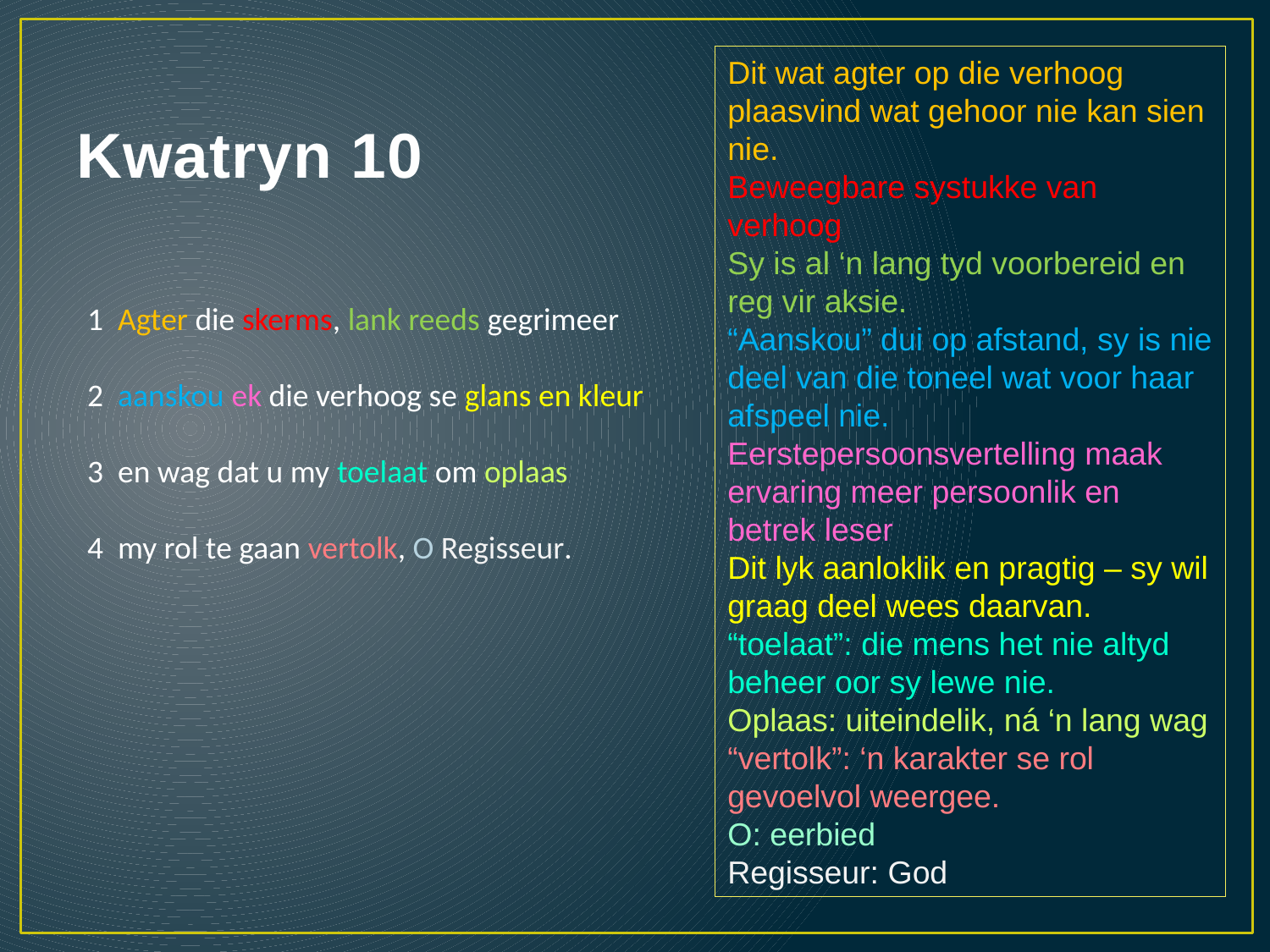

# Kwatryn 10
Dit wat agter op die verhoog plaasvind wat gehoor nie kan sien nie.
Beweegbare systukke van verhoog
Sy is al ‘n lang tyd voorbereid en reg vir aksie.
“Aanskou” dui op afstand, sy is nie deel van die toneel wat voor haar afspeel nie.
Eerstepersoonsvertelling maak ervaring meer persoonlik en betrek leser
Dit lyk aanloklik en pragtig – sy wil graag deel wees daarvan.
“toelaat”: die mens het nie altyd beheer oor sy lewe nie.
Oplaas: uiteindelik, ná ‘n lang wag
“vertolk”: ‘n karakter se rol gevoelvol weergee.
O: eerbied
Regisseur: God
1  Agter die skerms, lank reeds gegrimeer
2  aanskou ek die verhoog se glans en kleur
3  en wag dat u my toelaat om oplaas
4  my rol te gaan vertolk, O Regisseur.